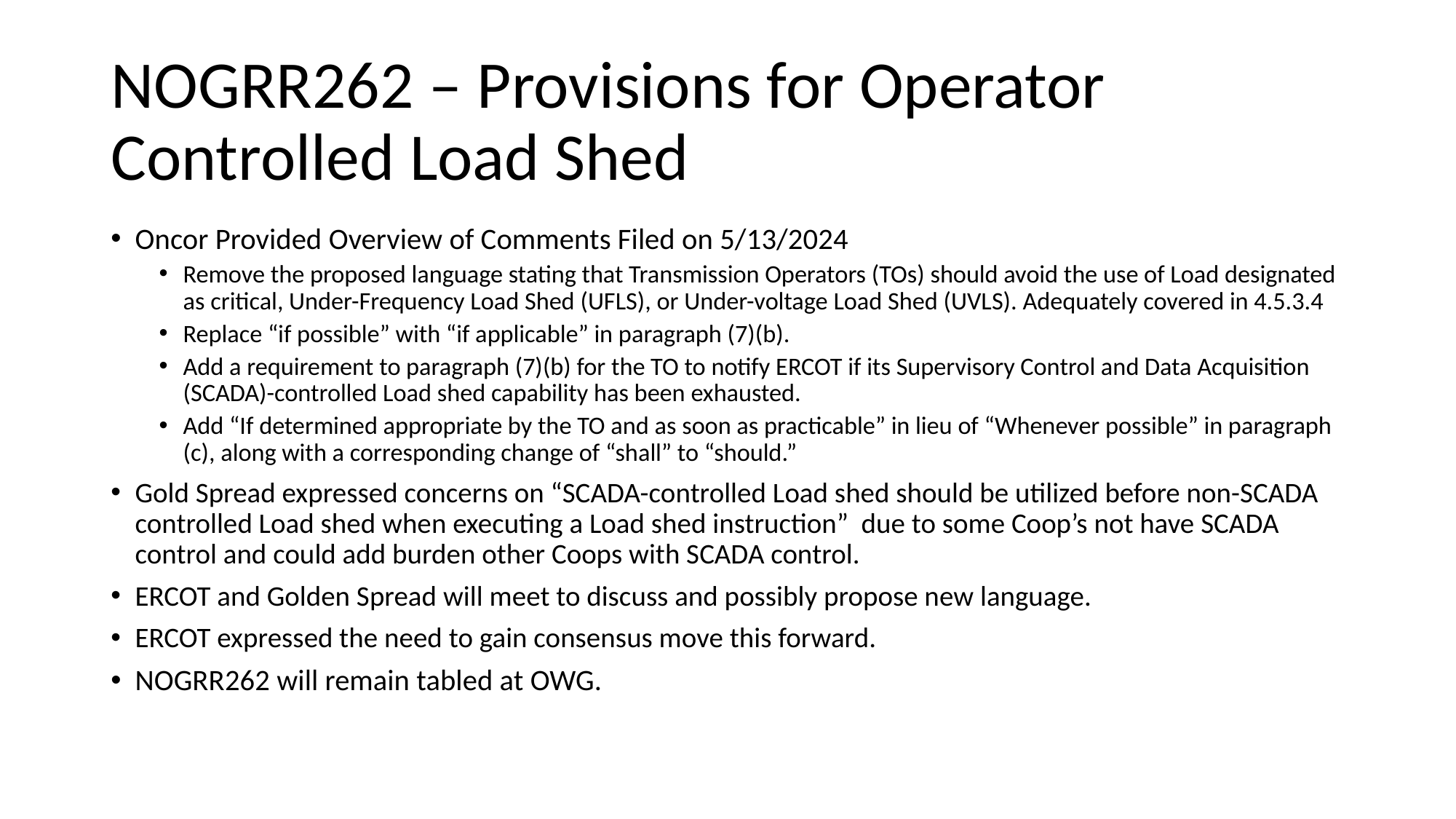

# NOGRR262 – Provisions for Operator Controlled Load Shed
Oncor Provided Overview of Comments Filed on 5/13/2024
Remove the proposed language stating that Transmission Operators (TOs) should avoid the use of Load designated as critical, Under-Frequency Load Shed (UFLS), or Under-voltage Load Shed (UVLS). Adequately covered in 4.5.3.4
Replace “if possible” with “if applicable” in paragraph (7)(b).
Add a requirement to paragraph (7)(b) for the TO to notify ERCOT if its Supervisory Control and Data Acquisition (SCADA)-controlled Load shed capability has been exhausted.
Add “If determined appropriate by the TO and as soon as practicable” in lieu of “Whenever possible” in paragraph (c), along with a corresponding change of “shall” to “should.”
Gold Spread expressed concerns on “SCADA-controlled Load shed should be utilized before non-SCADA controlled Load shed when executing a Load shed instruction”  due to some Coop’s not have SCADA control and could add burden other Coops with SCADA control.
ERCOT and Golden Spread will meet to discuss and possibly propose new language.
ERCOT expressed the need to gain consensus move this forward.
NOGRR262 will remain tabled at OWG.